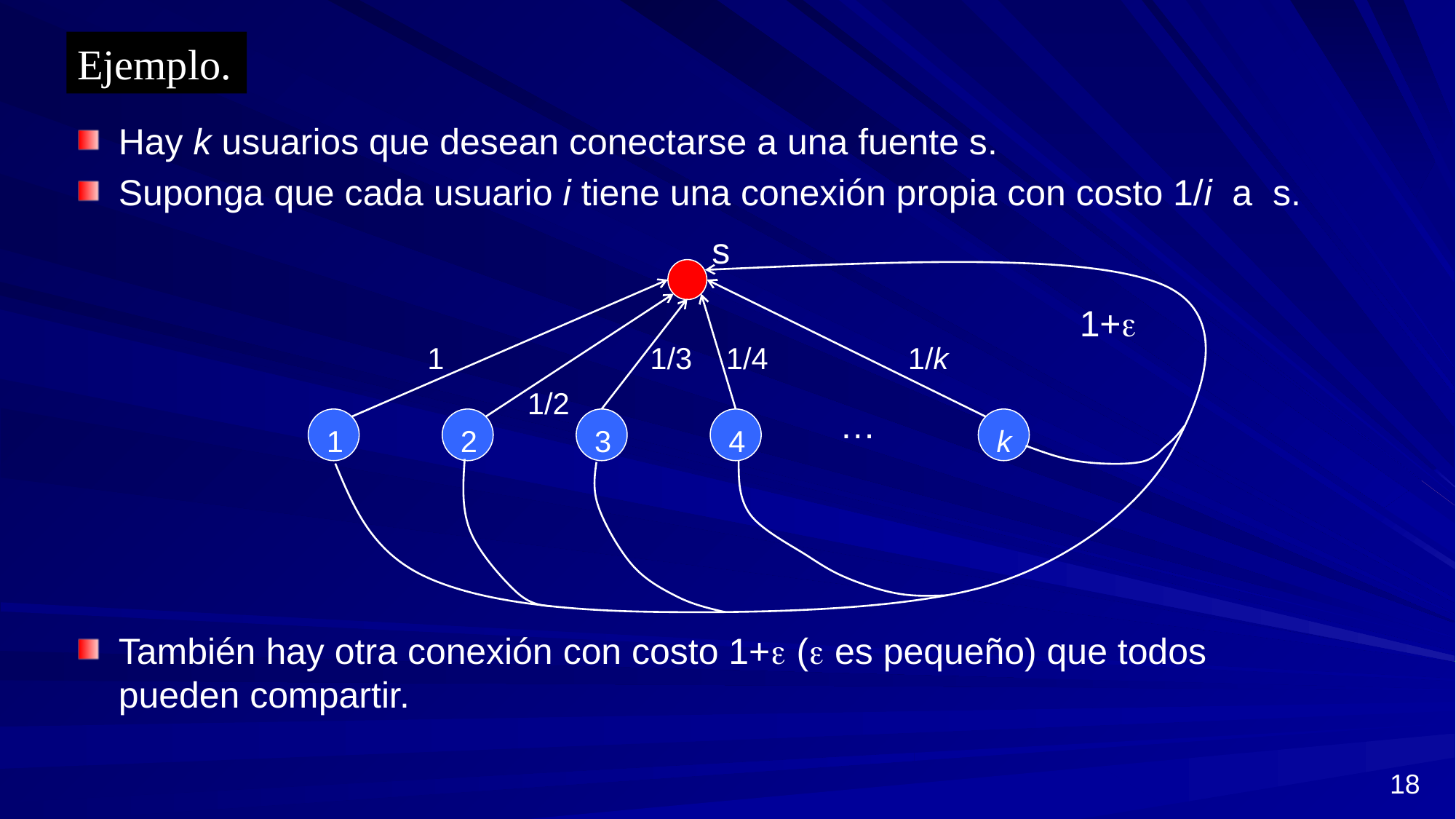

Ejemplo.
Hay k usuarios que desean conectarse a una fuente s.
Suponga que cada usuario i tiene una conexión propia con costo 1/i  a  s.

También hay otra conexión con costo 1+ε (ε es pequeño) que todos pueden compartir.
s

1+ε
1
1/3
1/4
1/k
1/2
…
1
2
3
4
k

18